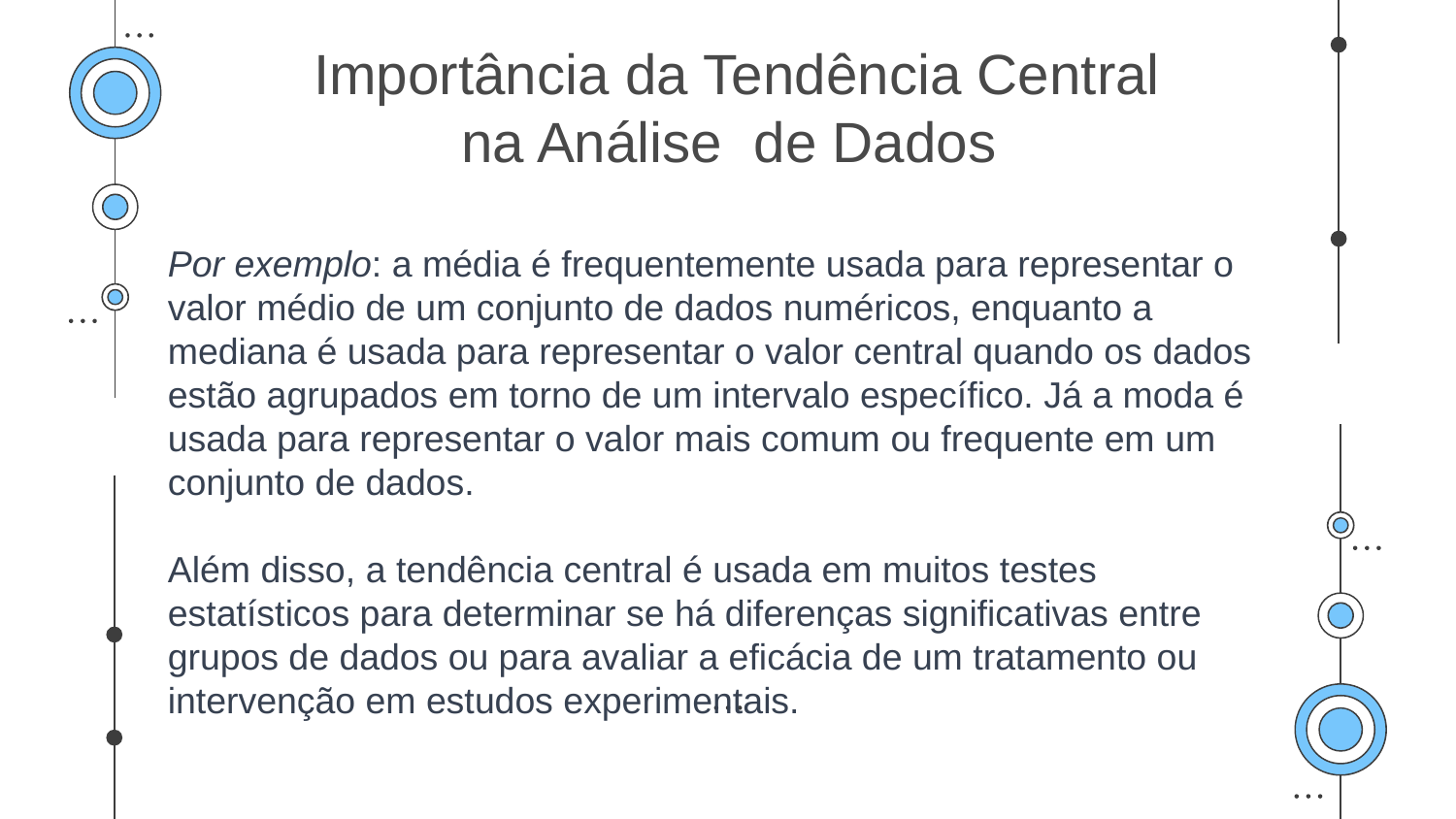

# Importância da Tendência Central na Análise  de Dados
Por exemplo: a média é frequentemente usada para representar o valor médio de um conjunto de dados numéricos, enquanto a mediana é usada para representar o valor central quando os dados estão agrupados em torno de um intervalo específico. Já a moda é usada para representar o valor mais comum ou frequente em um conjunto de dados.

Além disso, a tendência central é usada em muitos testes estatísticos para determinar se há diferenças significativas entre grupos de dados ou para avaliar a eficácia de um tratamento ou intervenção em estudos experimentais.